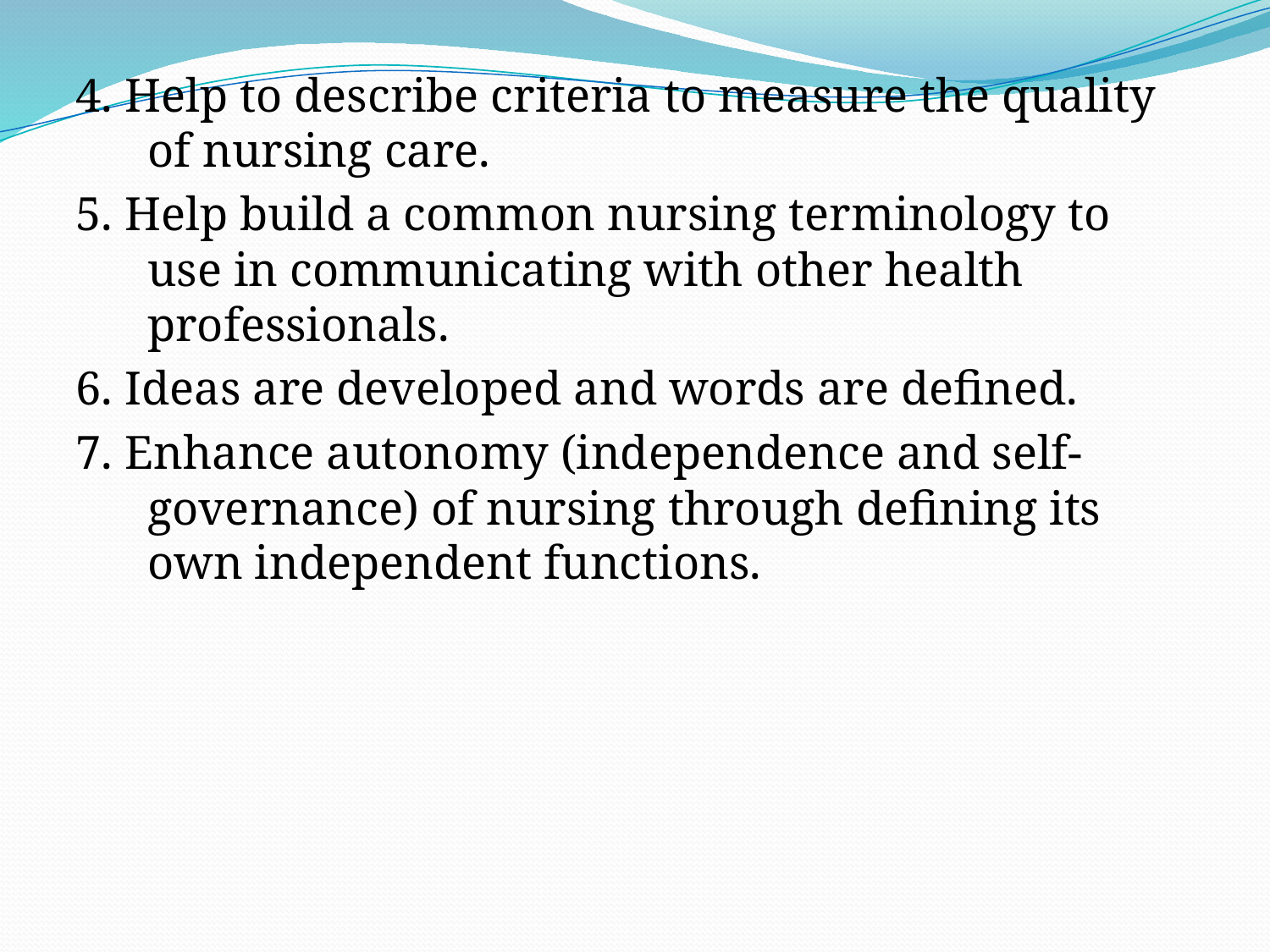

4. Help to describe criteria to measure the quality of nursing care.
5. Help build a common nursing terminology to use in communicating with other health professionals.
6. Ideas are developed and words are defined.
7. Enhance autonomy (independence and self-governance) of nursing through defining its own independent functions.